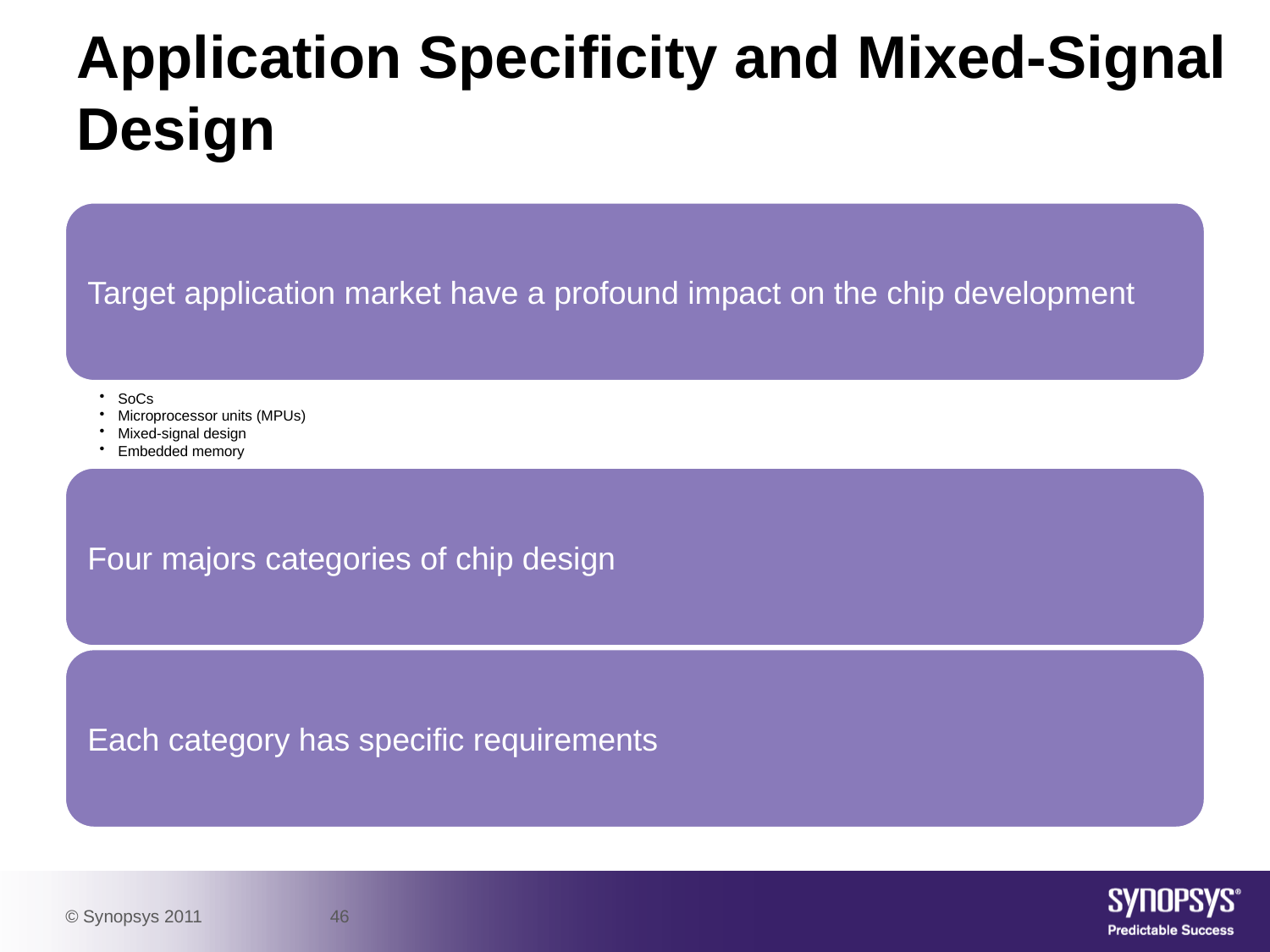

# Application Specificity and Mixed-Signal Design
Target application market have a profound impact on the chip development
Four majors categories of chip design
Each category has specific requirements
SoCs
Microprocessor units (MPUs)
Mixed-signal design
Embedded memory